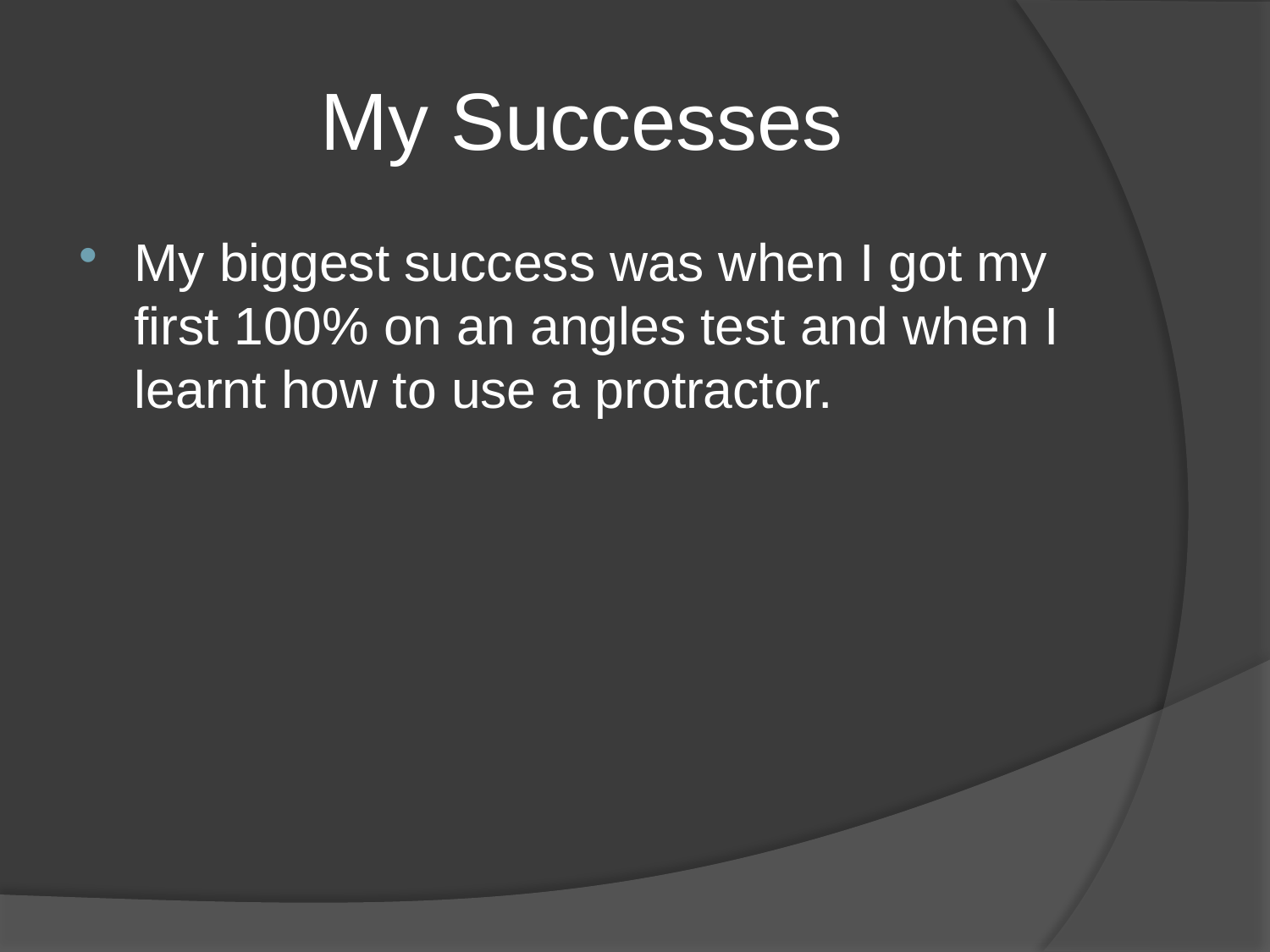

# My Successes
My biggest success was when I got my first 100% on an angles test and when I learnt how to use a protractor.